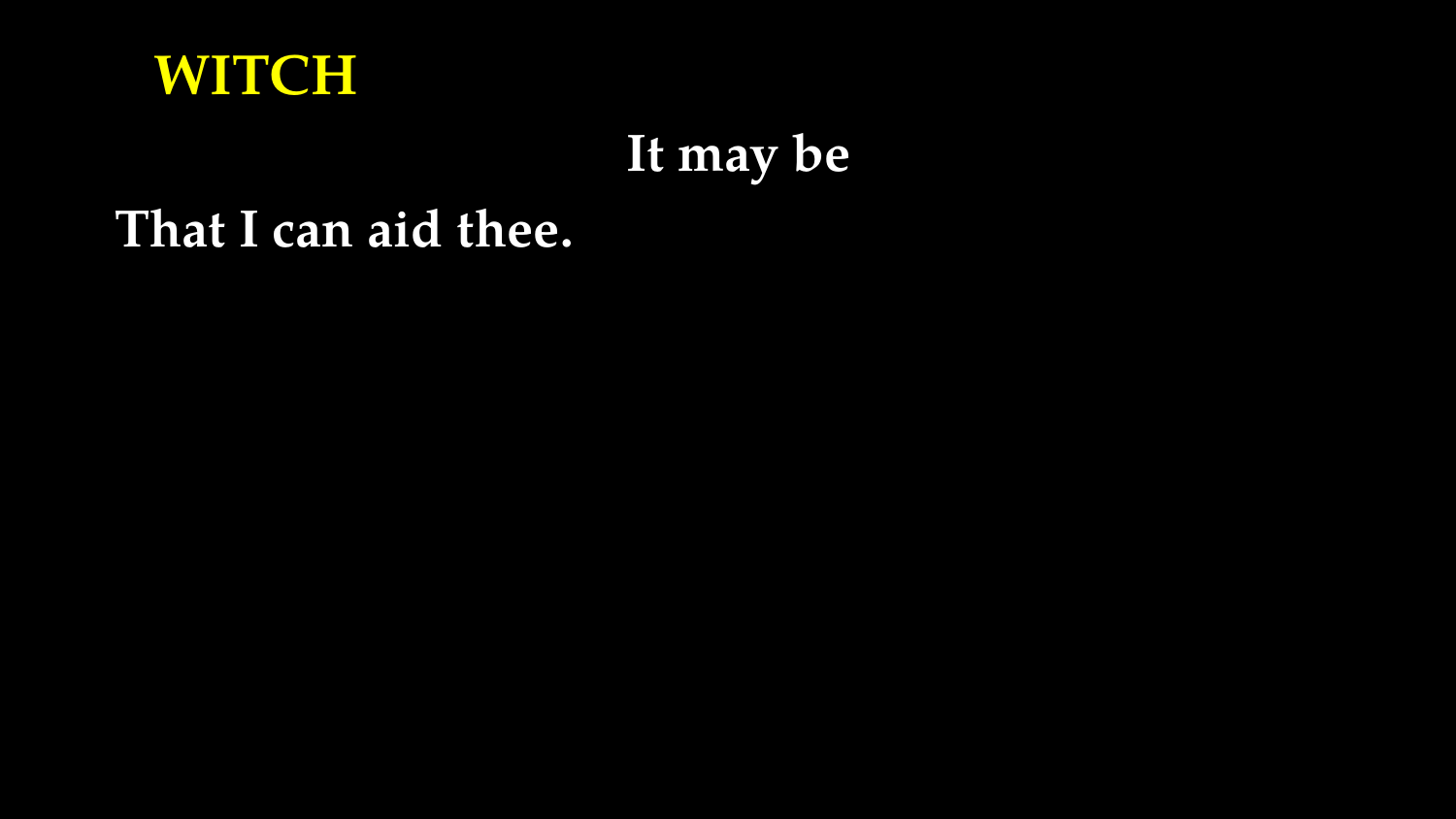

# WITCH It may be That I can aid thee.